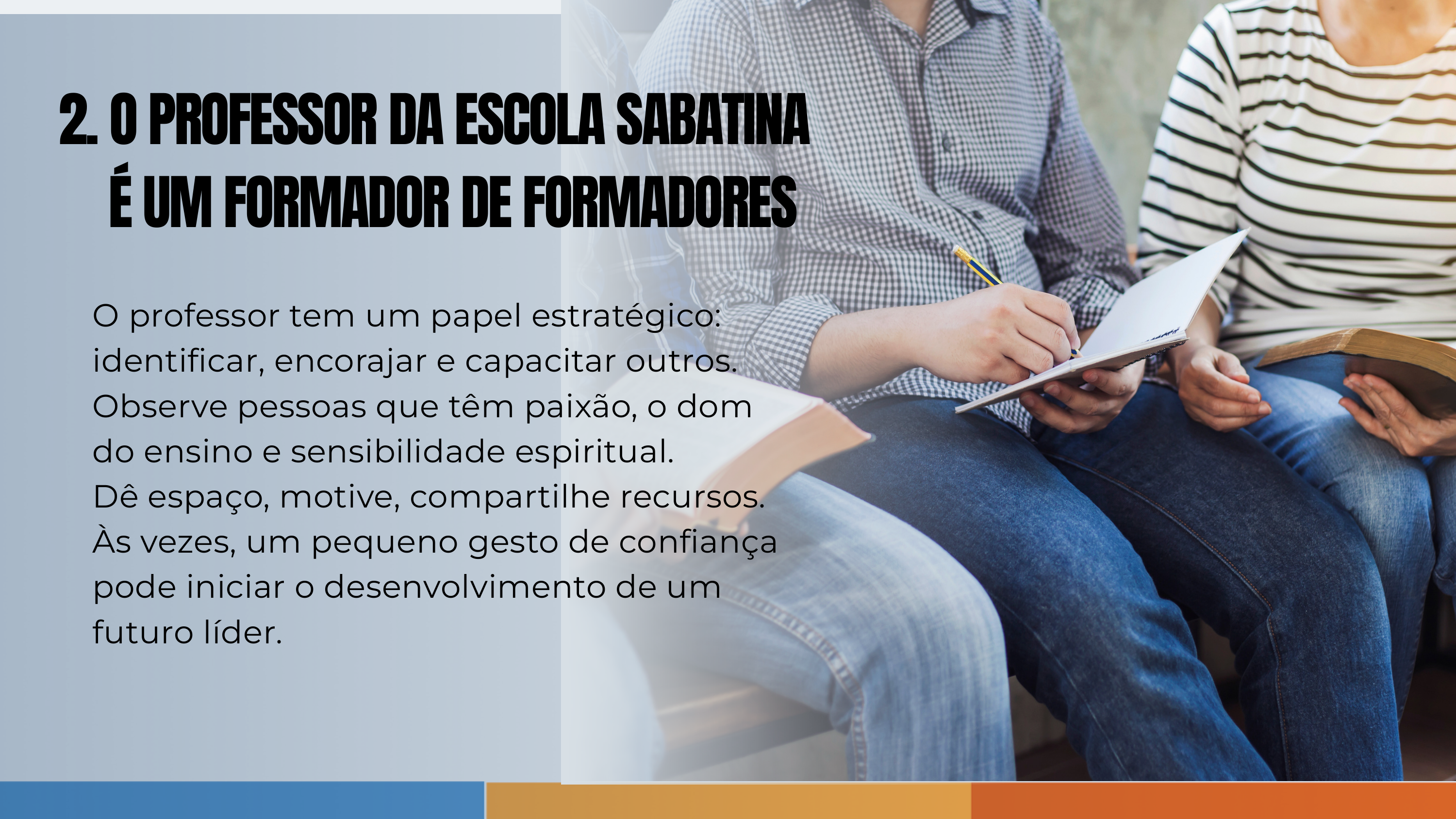

2. O PROFESSOR DA ESCOLA SABATINA
    É UM FORMADOR DE FORMADORES
O professor tem um papel estratégico: identificar, encorajar e capacitar outros. Observe pessoas que têm paixão, o dom do ensino e sensibilidade espiritual.
Dê espaço, motive, compartilhe recursos.
Às vezes, um pequeno gesto de confiança pode iniciar o desenvolvimento de um futuro líder.